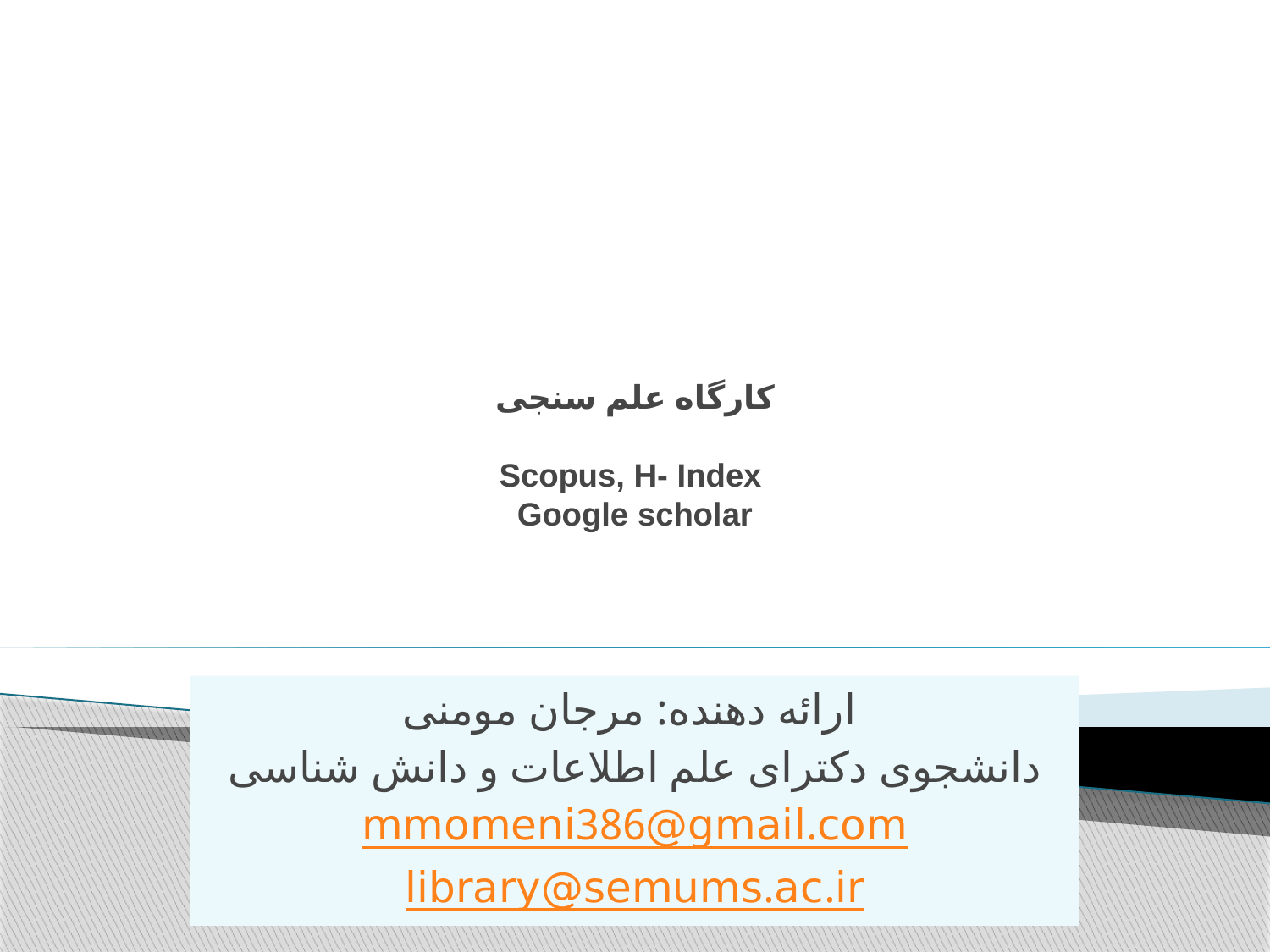

# کارگاه علم سنجی Scopus, H- Index Google scholar
 ارائه دهنده: مرجان مومنی
دانشجوی دکترای علم اطلاعات و دانش شناسی
mmomeni386@gmail.com
library@semums.ac.ir